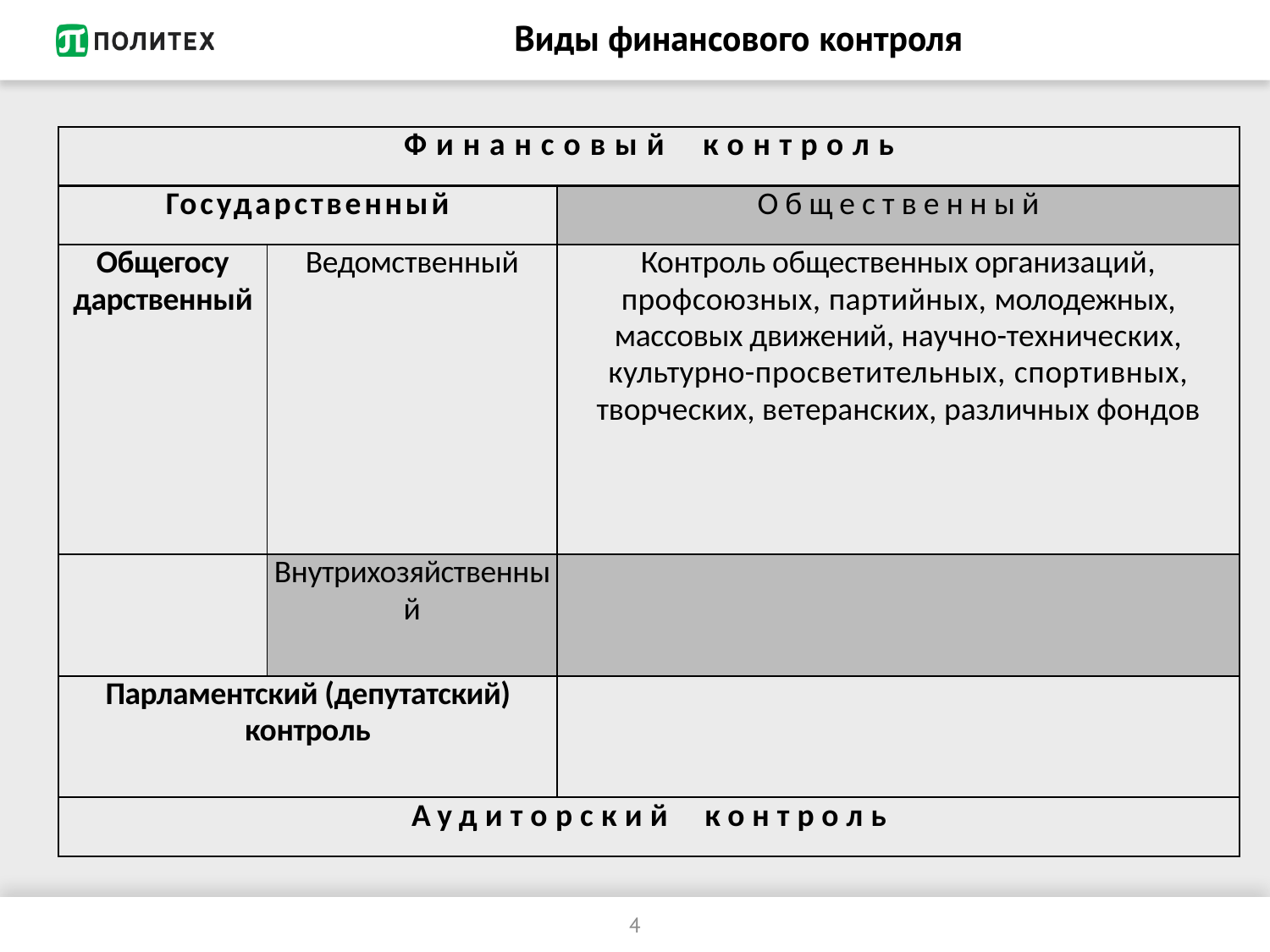

# Виды финансового контроля
| Финансовый контроль |  |  |
| --- | --- | --- |
| Государственный |  | Общественный |
| Общегосу­дарственный | Ведомс­твенный | Контроль общественных организа­ций, профсоюзных, партийных, молодежных, массовых движений, научно-технических, культурно-просветительных, спортивных, творческих, ветеранских, различ­ных фондов |
|  | Внутрихозяйственный |  |
| Парламентский (депутатский) контроль |  |  |
| Аудиторский контроль |  |  |
4